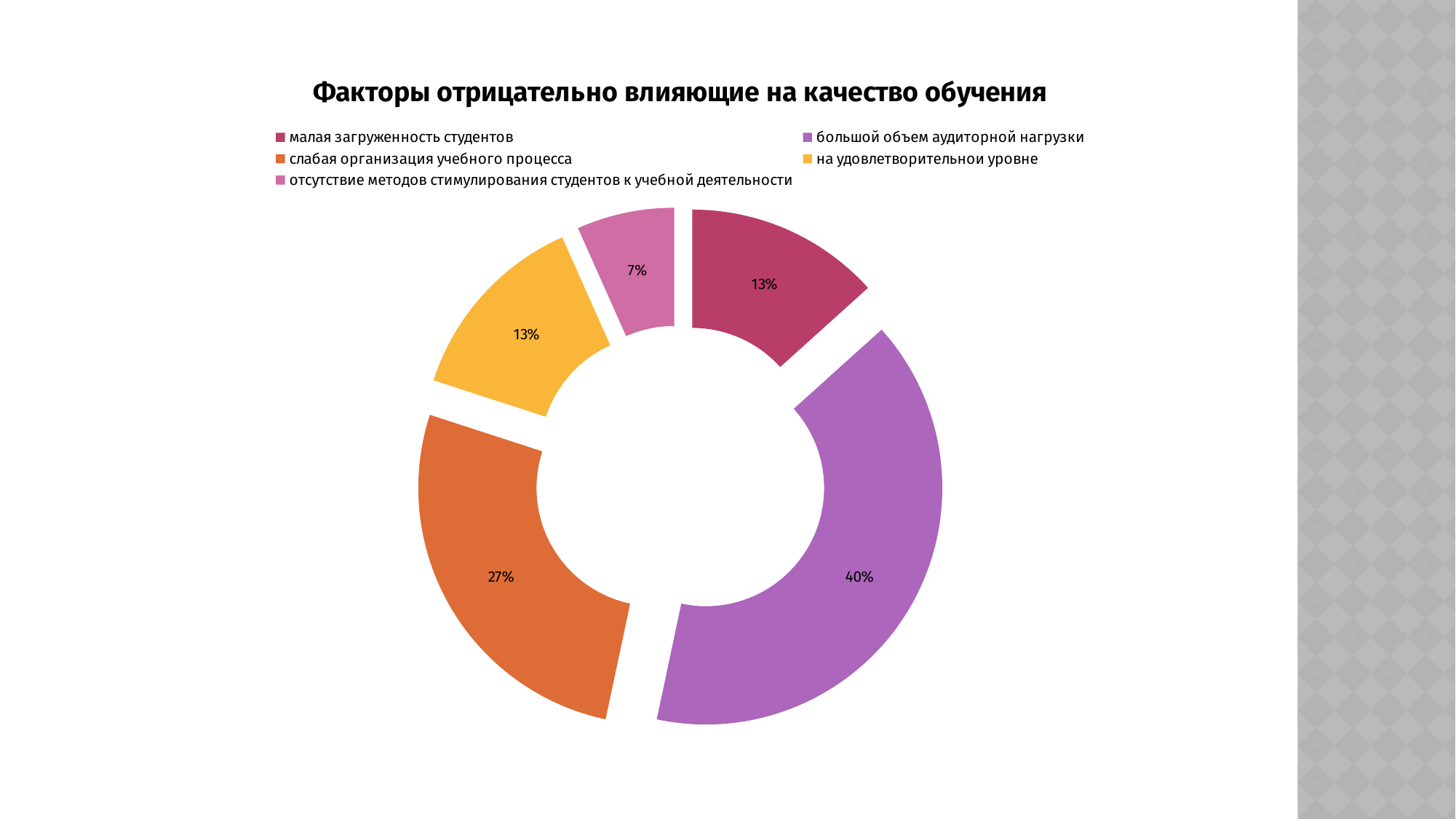

### Chart: Факторы отрицательно влияющие на качество обучения

| Category |  |
|---|---|
| малая загруженность студентов | 2.0 |
| большой объем аудиторной нагрузки | 6.0 |
| слабая организация учебного процесса | 4.0 |
| на удовлетворительнои уровне | 2.0 |
| отсутствие методов стимулирования студентов к учебной деятельности | 1.0 |